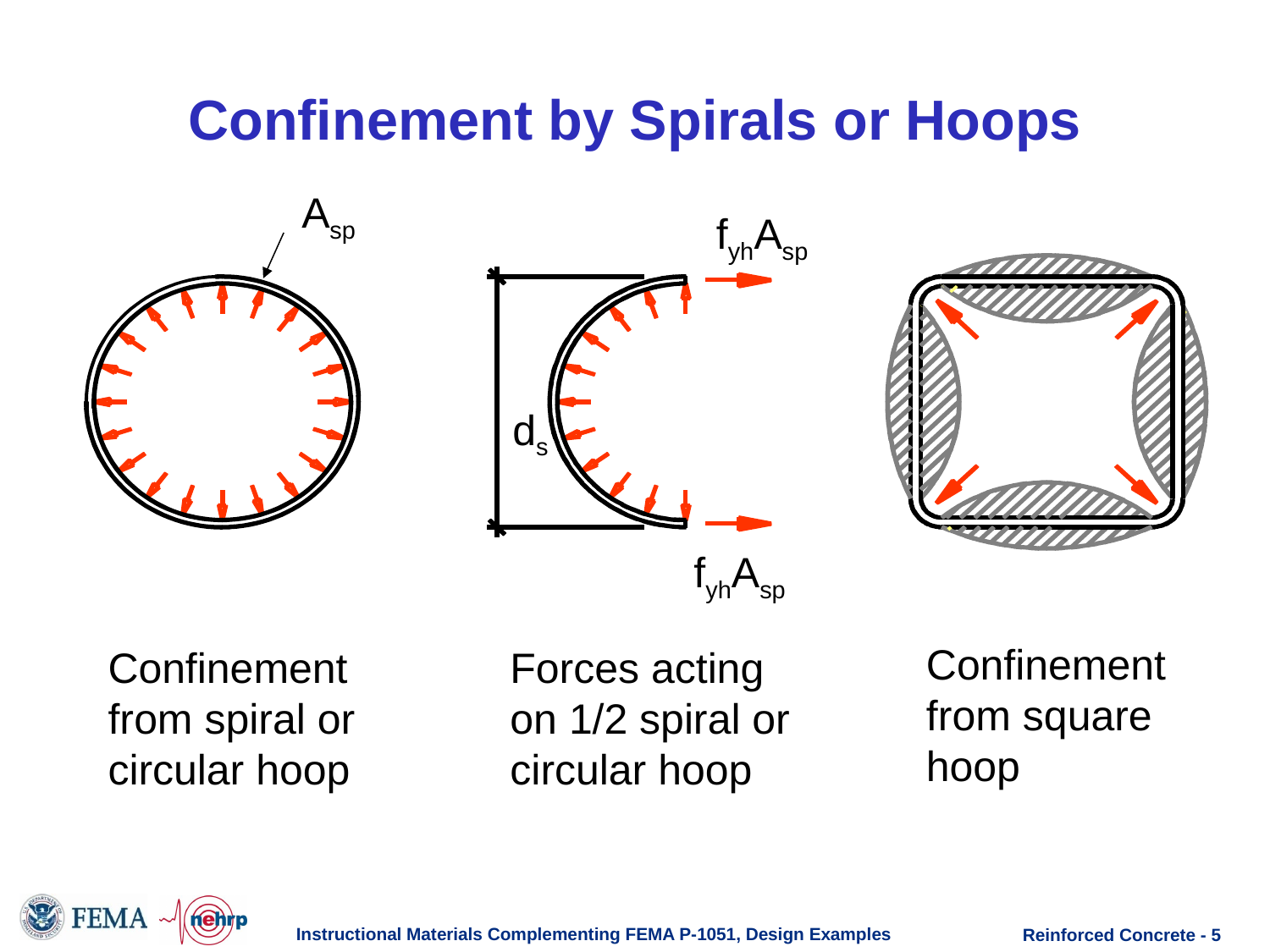

# Confinement by Spirals or Hoops
Asp

Confinement
from spiral or
circular hoop

fyhAsp
ds
fyhAsp
Forces acting
on 1/2 spiral or
circular hoop

Confinement
from square
hoop
Instructional Materials Complementing FEMA P-1051, Design Examples